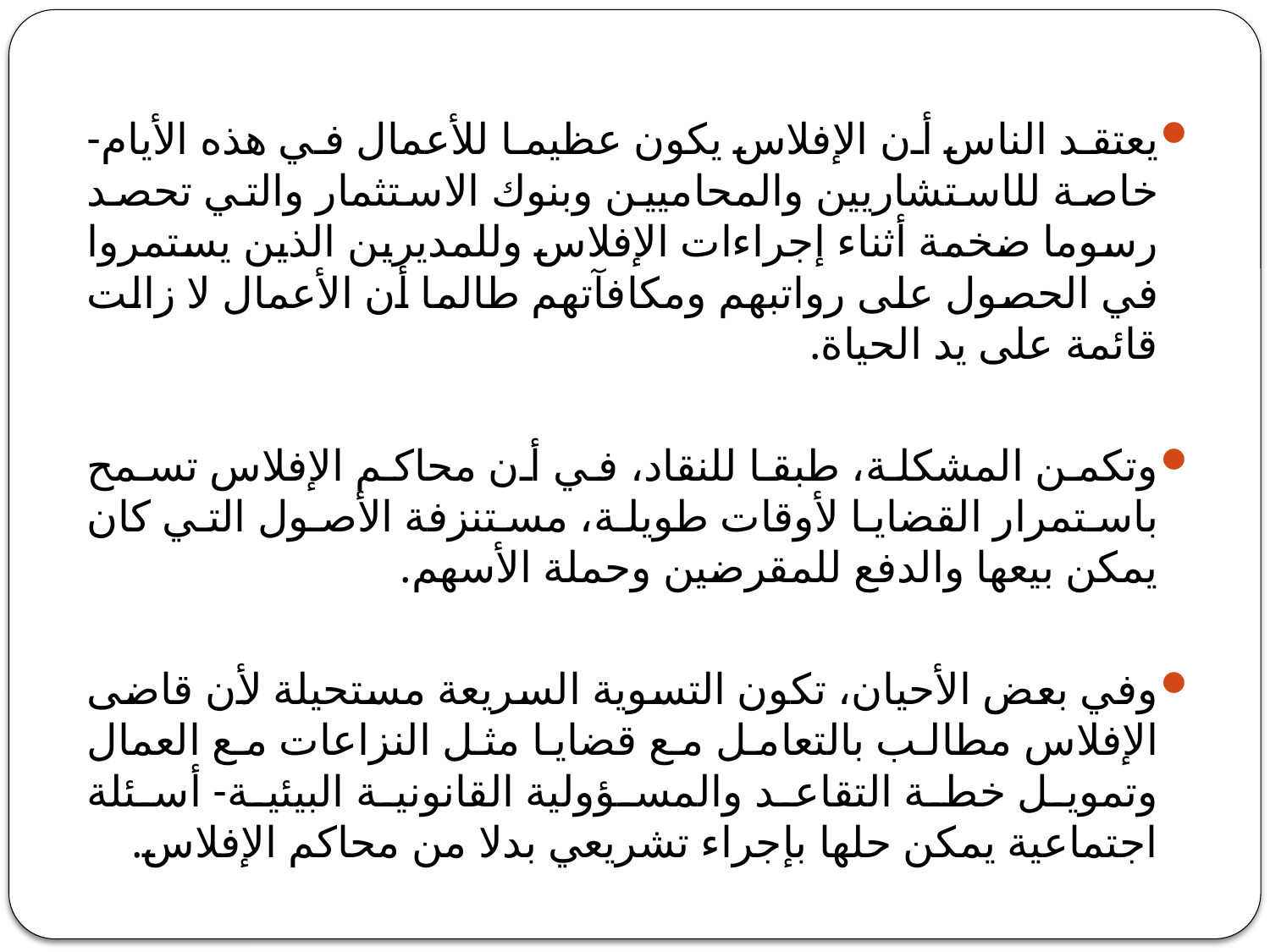

#
يعتقد الناس أن الإفلاس يكون عظيما للأعمال في هذه الأيام- خاصة للاستشاريين والمحاميين وبنوك الاستثمار والتي تحصد رسوما ضخمة أثناء إجراءات الإفلاس وللمديرين الذين يستمروا في الحصول على رواتبهم ومكافآتهم طالما أن الأعمال لا زالت قائمة على يد الحياة.

وتكمن المشكلة، طبقا للنقاد، في أن محاكم الإفلاس تسمح باستمرار القضايا لأوقات طويلة، مستنزفة الأصول التي كان يمكن بيعها والدفع للمقرضين وحملة الأسهم.

وفي بعض الأحيان، تكون التسوية السريعة مستحيلة لأن قاضى الإفلاس مطالب بالتعامل مع قضايا مثل النزاعات مع العمال وتمويل خطة التقاعد والمسؤولية القانونية البيئية- أسئلة اجتماعية يمكن حلها بإجراء تشريعي بدلا من محاكم الإفلاس.